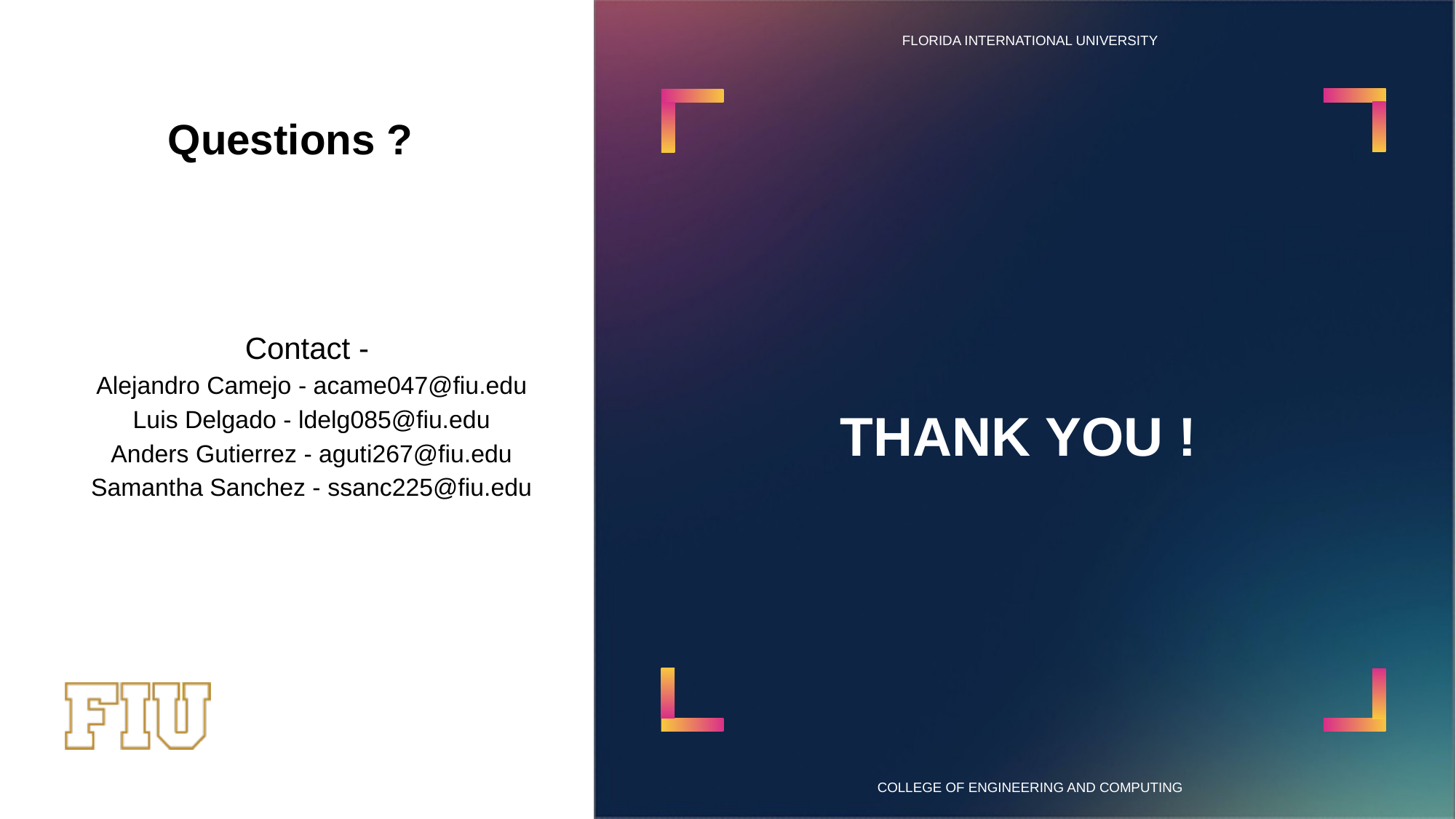

# Questions ?
Contact -
Alejandro Camejo - acame047@fiu.edu
Luis Delgado - ldelg085@fiu.edu
Anders Gutierrez - aguti267@fiu.edu
Samantha Sanchez - ssanc225@fiu.edu
THANK YOU !